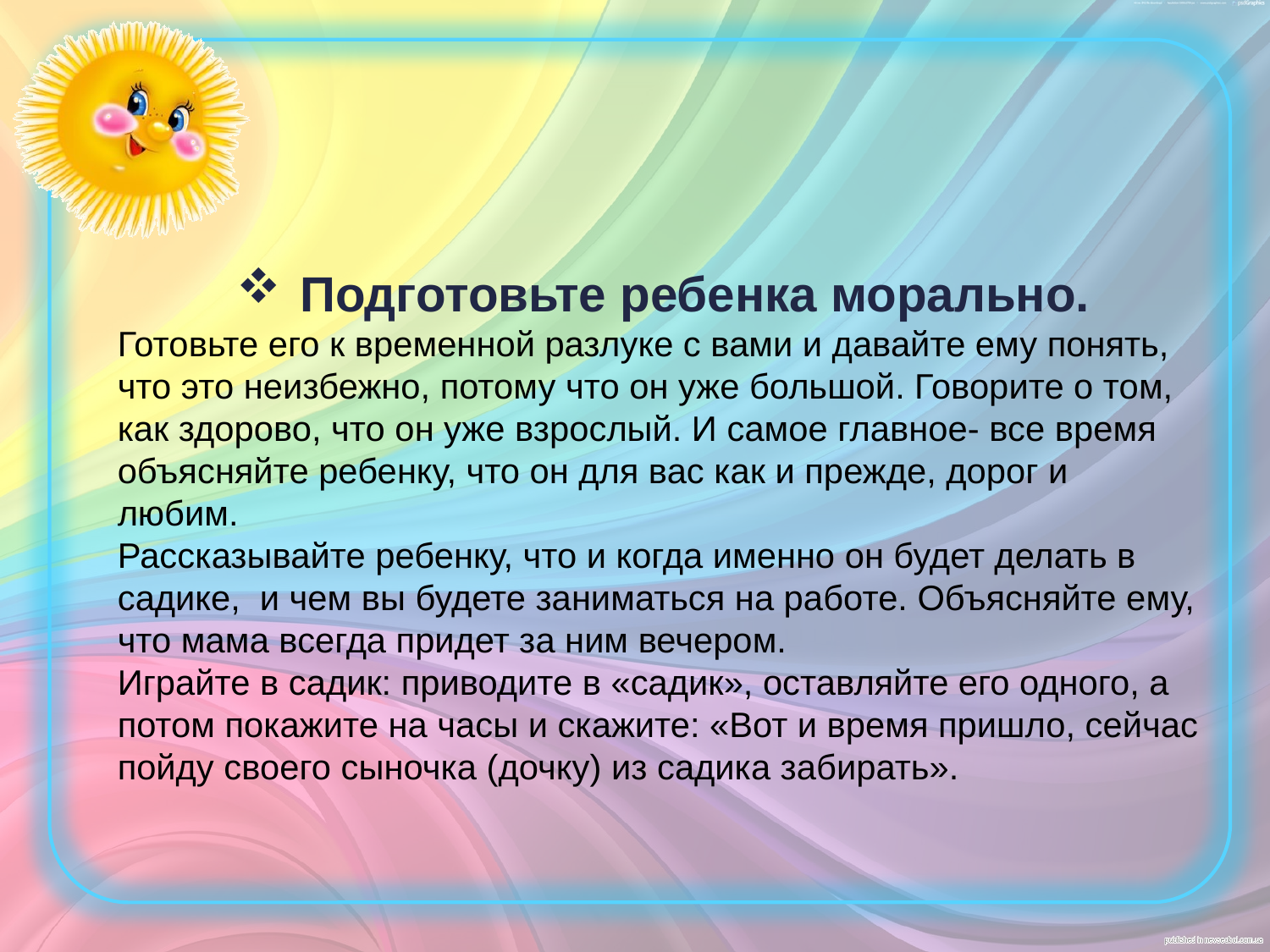

#
Подготовьте ребенка морально.
Готовьте его к временной разлуке с вами и давайте ему понять, что это неизбежно, потому что он уже большой. Говорите о том, как здорово, что он уже взрослый. И самое главное- все время объясняйте ребенку, что он для вас как и прежде, дорог и любим.
Рассказывайте ребенку, что и когда именно он будет делать в садике,  и чем вы будете заниматься на работе. Объясняйте ему, что мама всегда придет за ним вечером.
Играйте в садик: приводите в «садик», оставляйте его одного, а потом покажите на часы и скажите: «Вот и время пришло, сейчас пойду своего сыночка (дочку) из садика забирать».